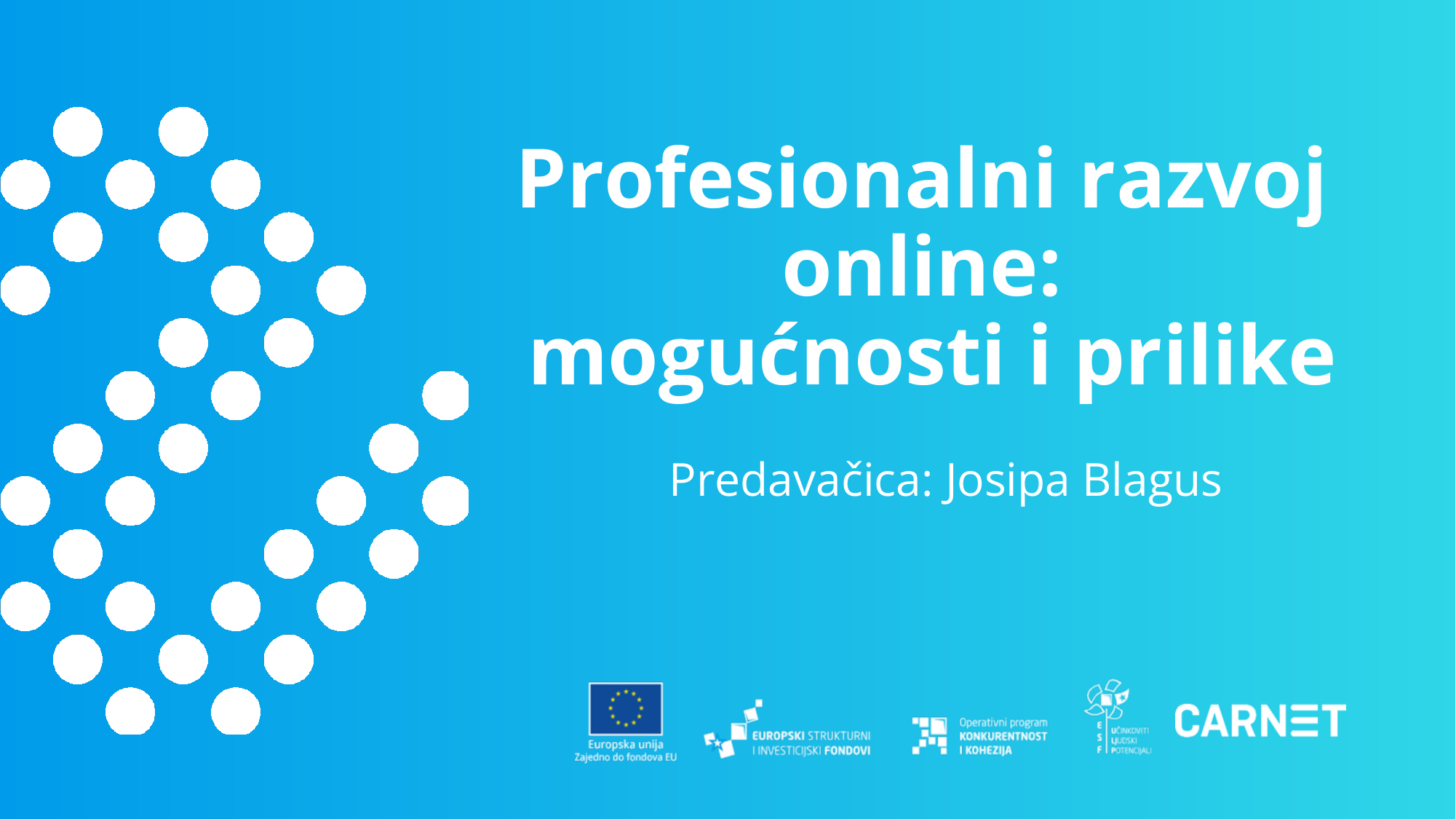

# Profesionalni razvoj online: mogućnosti i prilike
Predavačica: Josipa Blagus